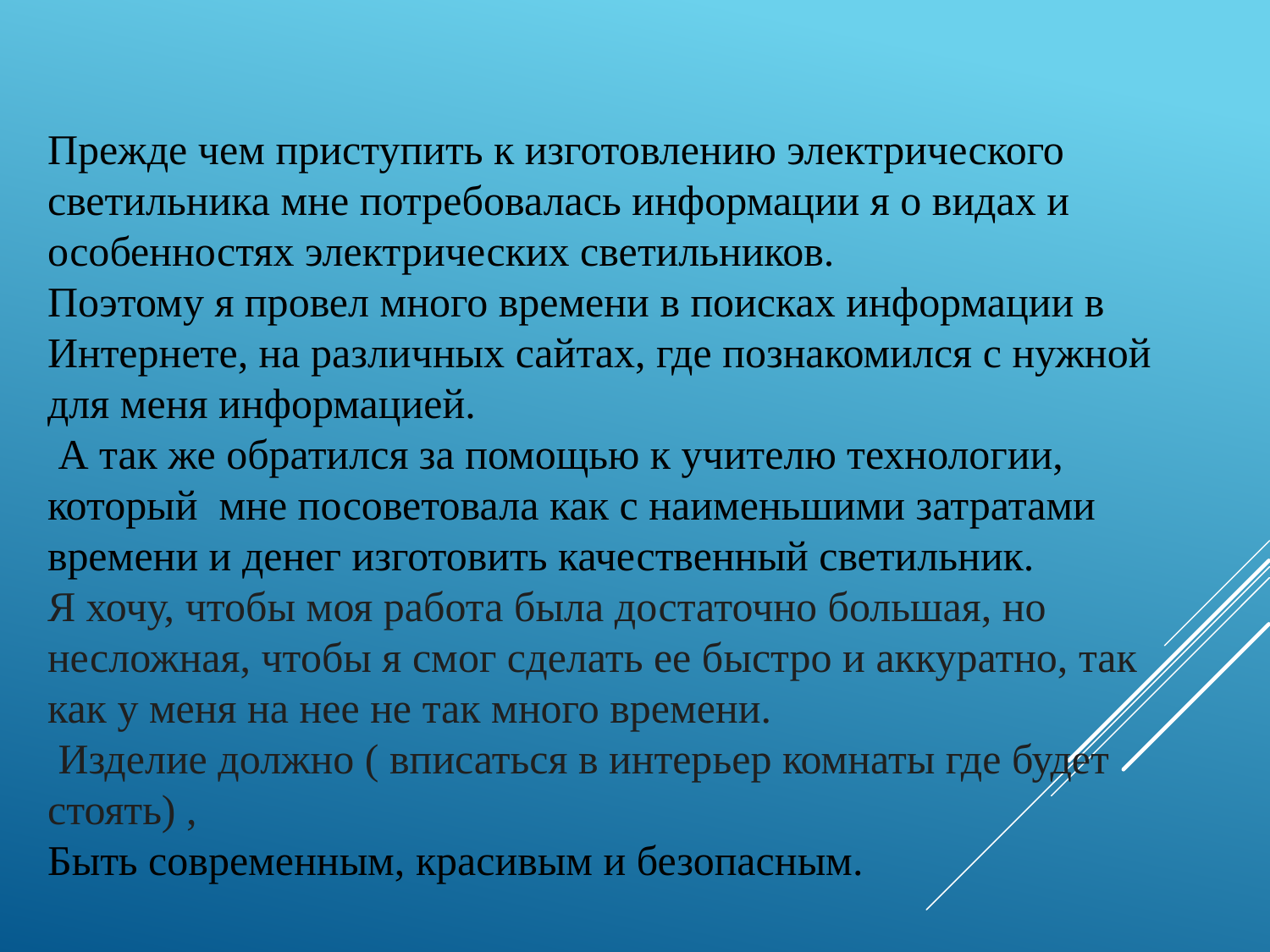

Прежде чем приступить к изготовлению электрического светильника мне потребовалась информации я о видах и особенностях электрических светильников.
Поэтому я провел много времени в поисках информации в Интернете, на различных сайтах, где познакомился с нужной для меня информацией.
 А так же обратился за помощью к учителю технологии, который  мне посоветовала как с наименьшими затратами времени и денег изготовить качественный светильник.
Я хочу, чтобы моя работа была достаточно большая, но несложная, чтобы я смог сделать ее быстро и аккуратно, так как у меня на нее не так много времени.
 Изделие должно ( вписаться в интерьер комнаты где будет стоять) ,
Быть современным, красивым и безопасным.